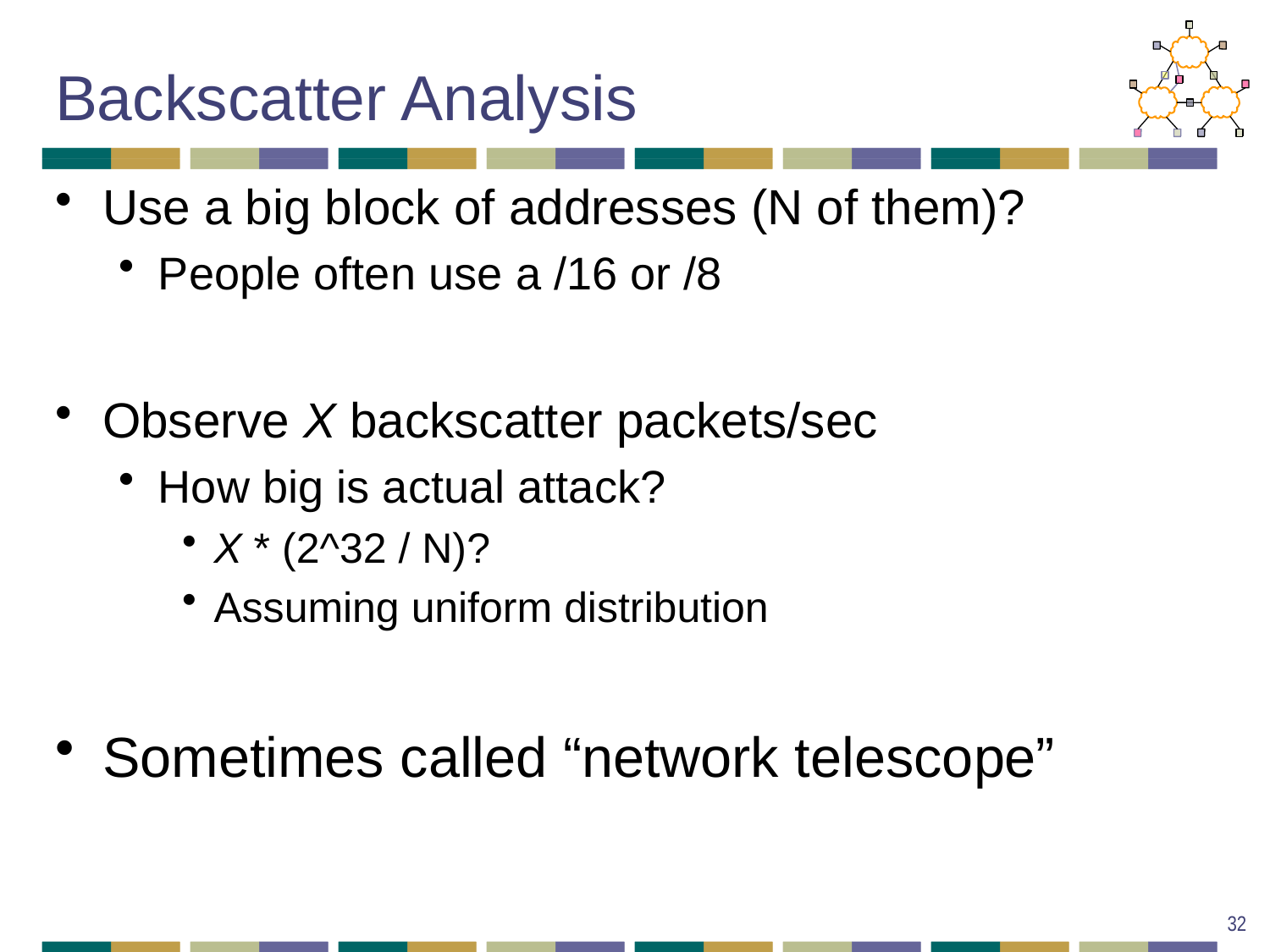

# Backscatter Analysis
Use a big block of addresses (N of them)?
People often use a /16 or /8

Observe X backscatter packets/sec
How big is actual attack?
X * (2^32 / N)?
Assuming uniform distribution

Sometimes called “network telescope”

32